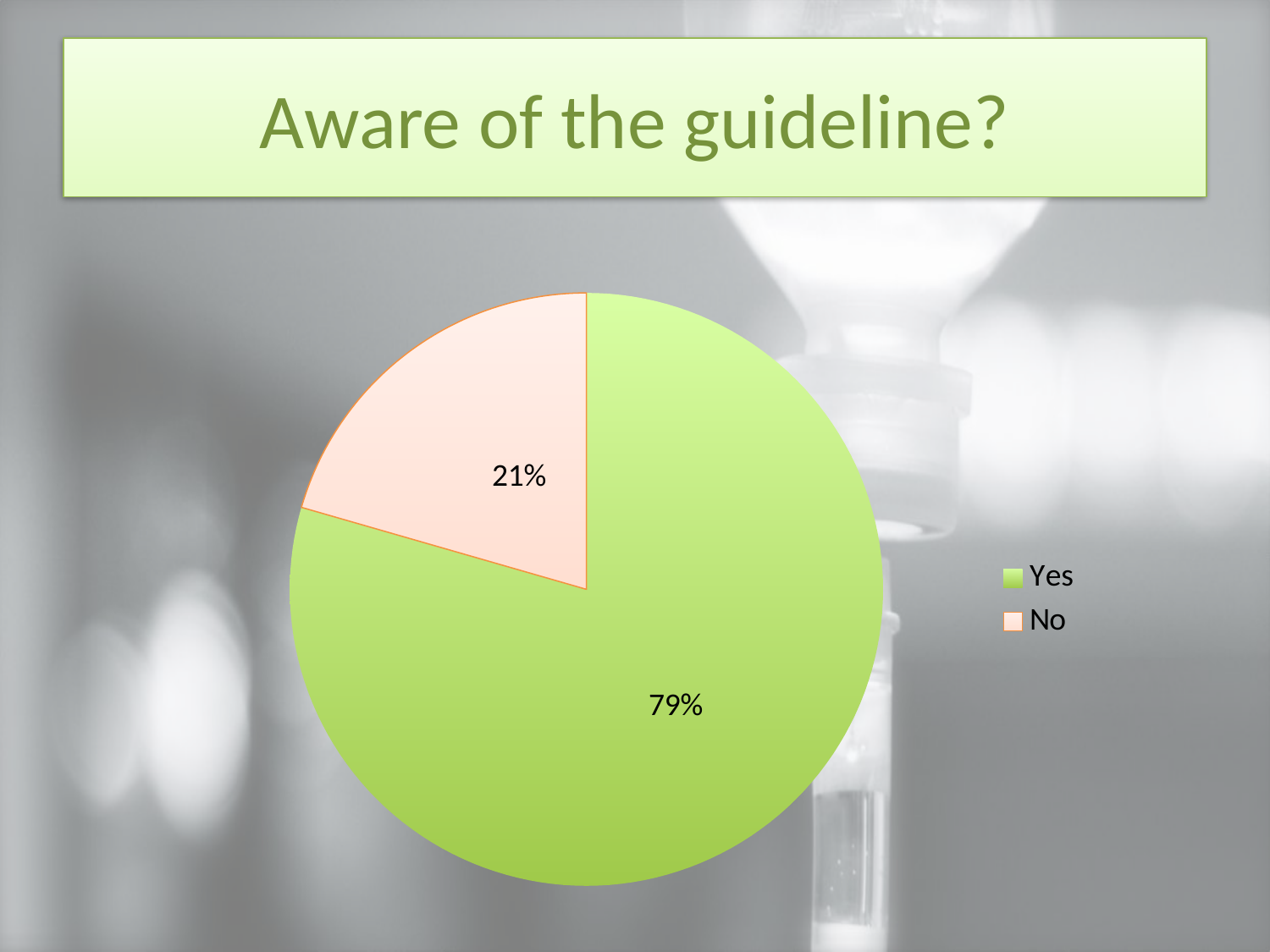

# Aware of the guideline?

### Chart

| Category |  |
|---|---|
| Aware of guideline? | None |
| Yes | 89.0 |
| No | 23.0 |